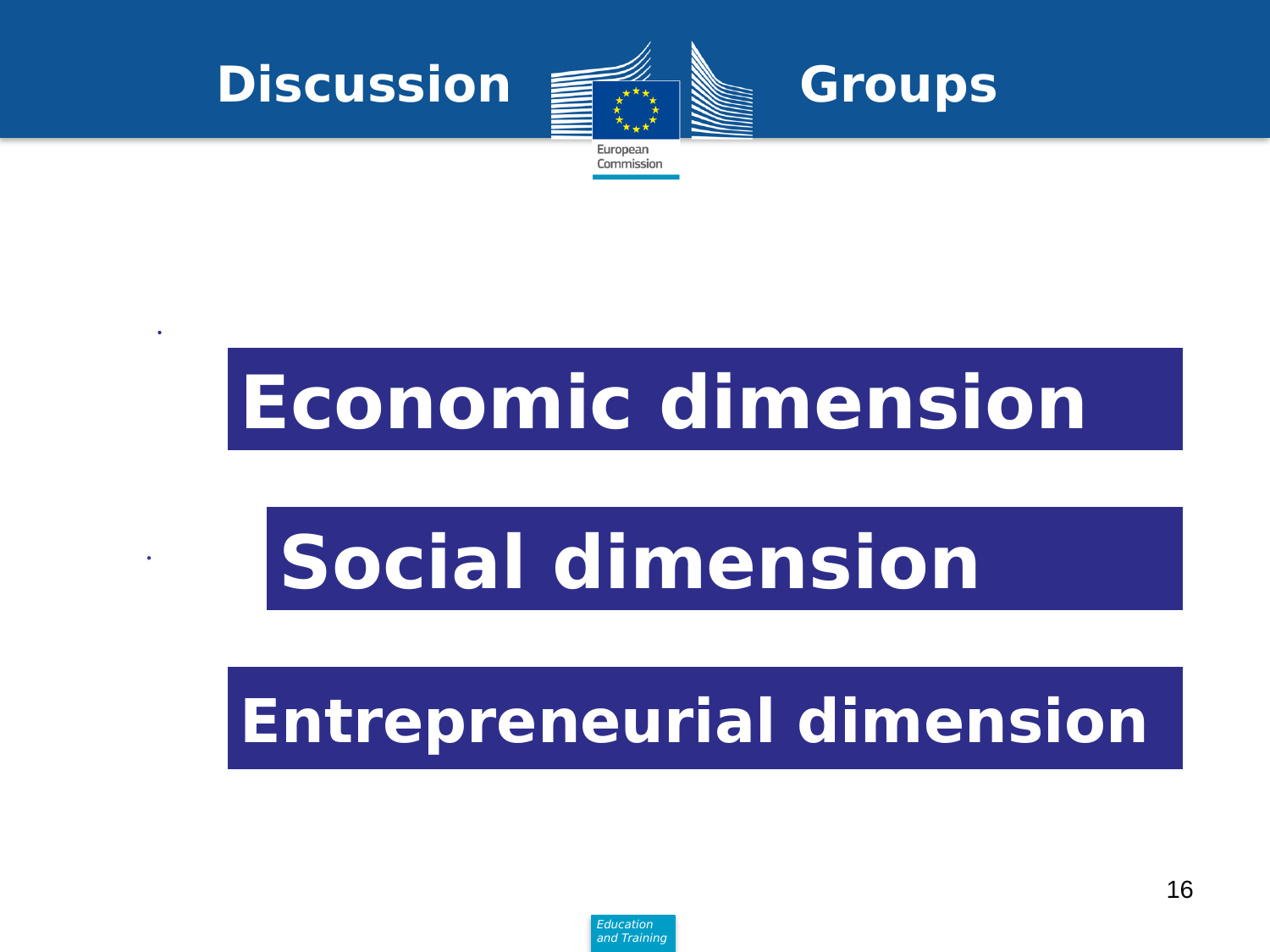

Discussion			Groups
Economic dimension
Social dimension
Entrepreneurial dimension
16